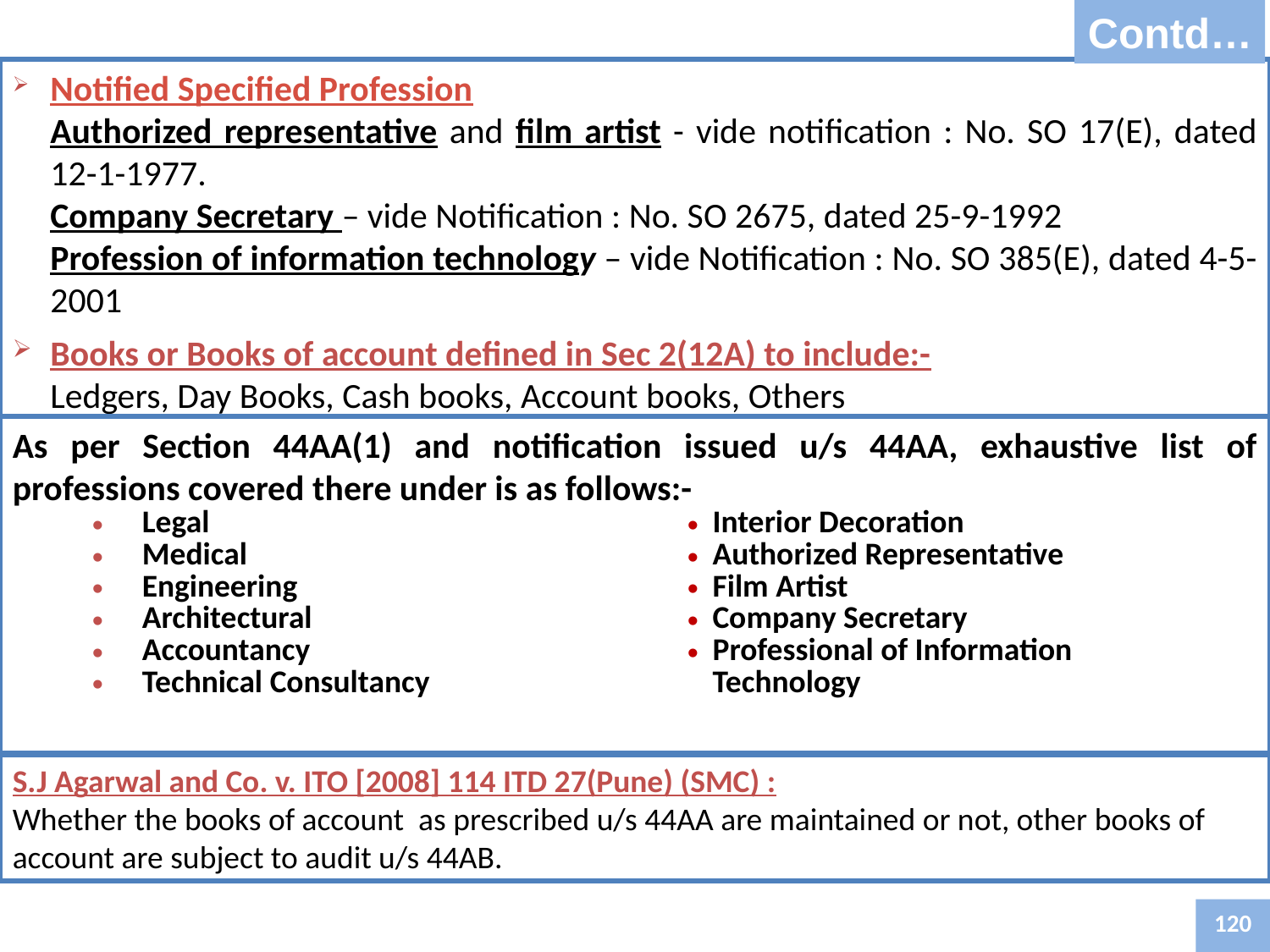

Contd….
Notified Specified Profession
	Authorized representative and film artist - vide notification : No. SO 17(E), dated 12-1-1977.
	Company Secretary – vide Notification : No. SO 2675, dated 25-9-1992
	Profession of information technology – vide Notification : No. SO 385(E), dated 4-5-2001

Books or Books of account defined in Sec 2(12A) to include:-
	Ledgers, Day Books, Cash books, Account books, Others
As per Section 44AA(1) and notification issued u/s 44AA, exhaustive list of professions covered there under is as follows:-

| Legal Medical Engineering Architectural Accountancy Technical Consultancy | Interior Decoration Authorized Representative Film Artist Company Secretary Professional of Information Technology |
| --- | --- |
S.J Agarwal and Co. v. ITO [2008] 114 ITD 27(Pune) (SMC) :
Whether the books of account  as prescribed u/s 44AA are maintained or not, other books of account are subject to audit u/s 44AB.
120